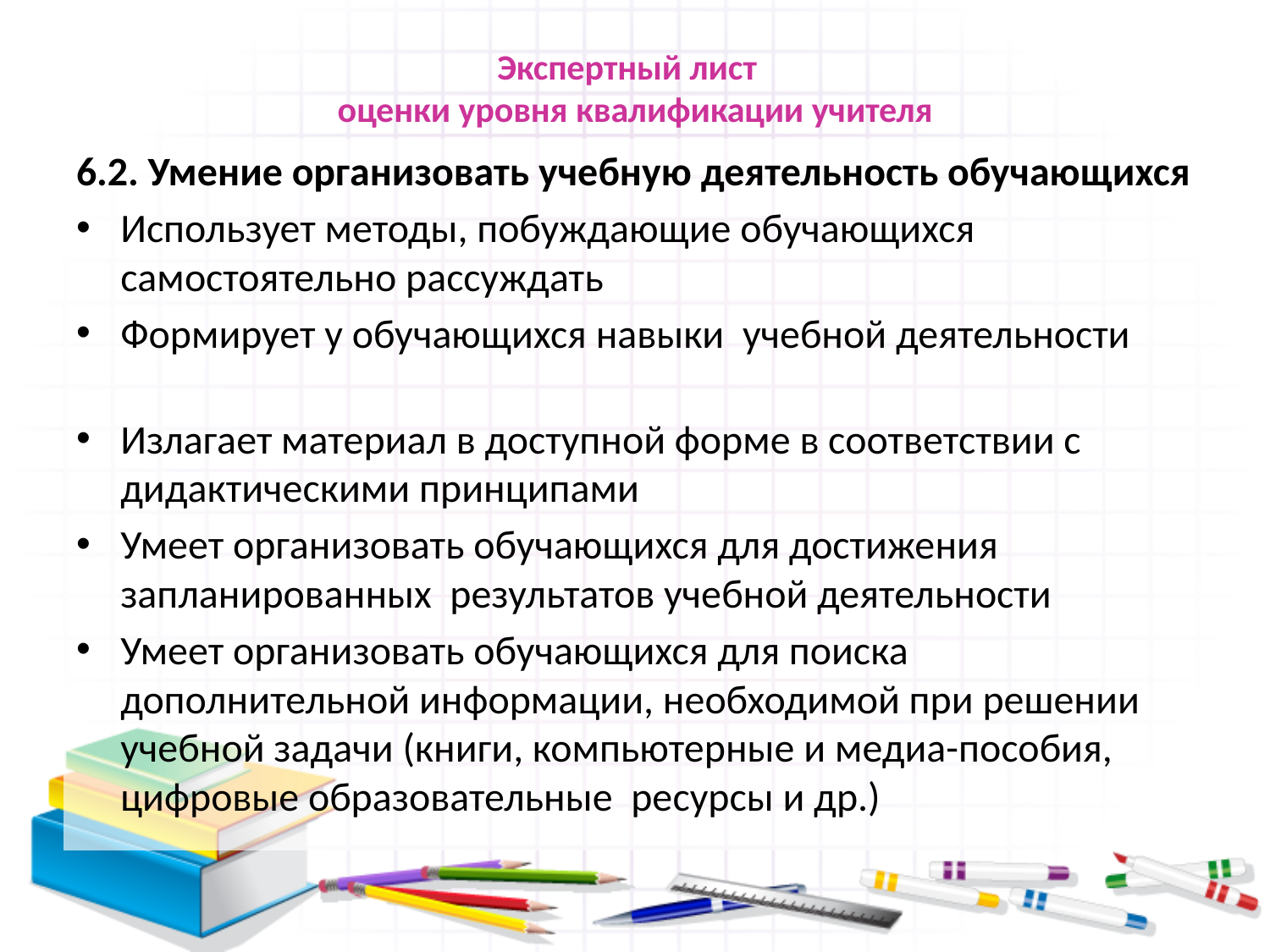

# Экспертный лист оценки уровня квалификации учителя
6.2. Умение организовать учебную деятельность обучающихся
Использует методы, побуждающие обучающихся самостоятельно рассуждать
Формирует у обучающихся навыки  учебной деятельности
Излагает материал в доступной форме в соответствии с дидактическими принципами
Умеет организовать обучающихся для достижения запланированных  результатов учебной деятельности
Умеет организовать обучающихся для поиска дополнительной информации, необходимой при решении учебной задачи (книги, компьютерные и медиа-пособия, цифровые образовательные  ресурсы и др.)